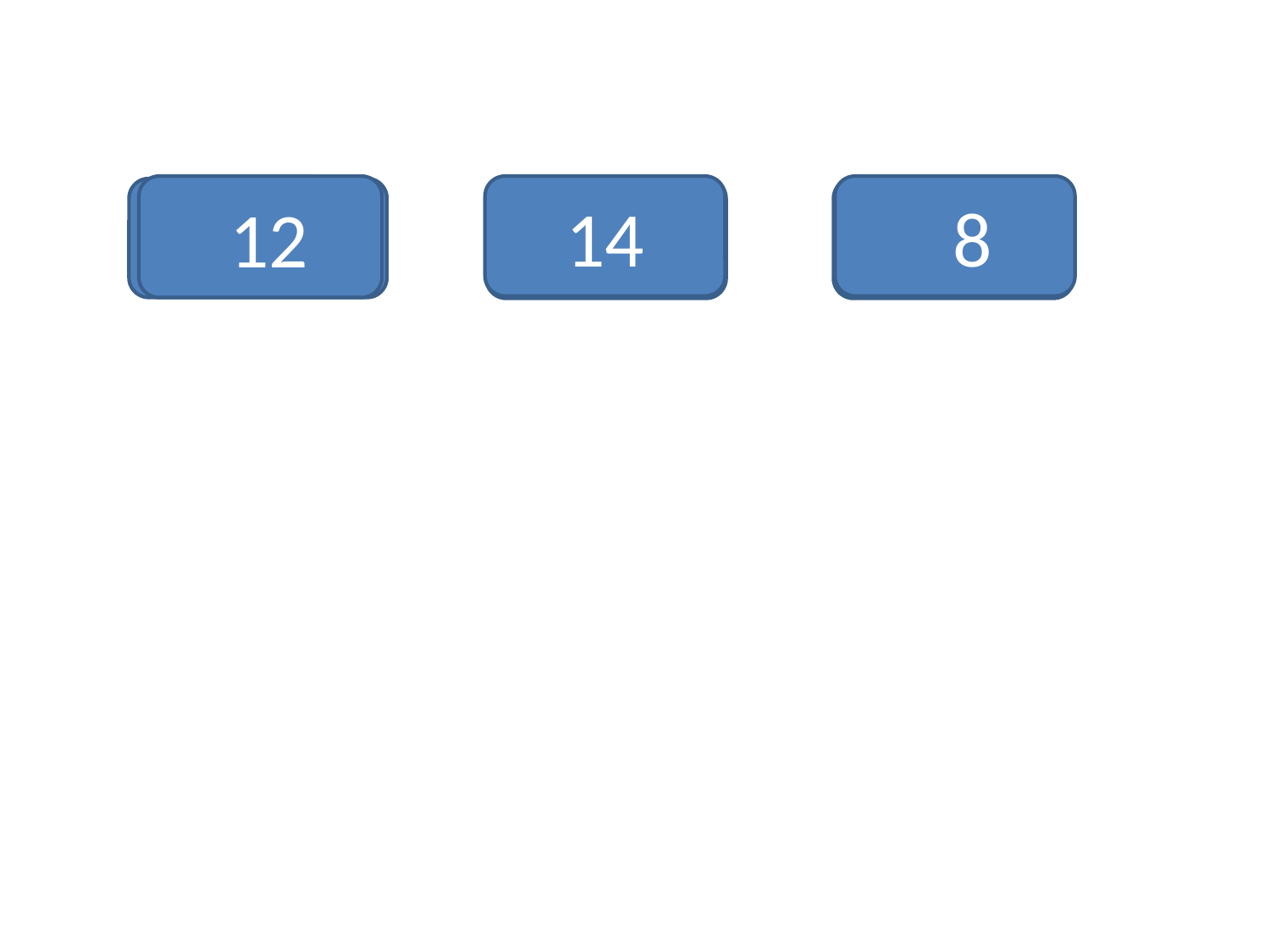

14
 12
 14
  8
УМНО
 ЖЕ
  НИЕ
12
10